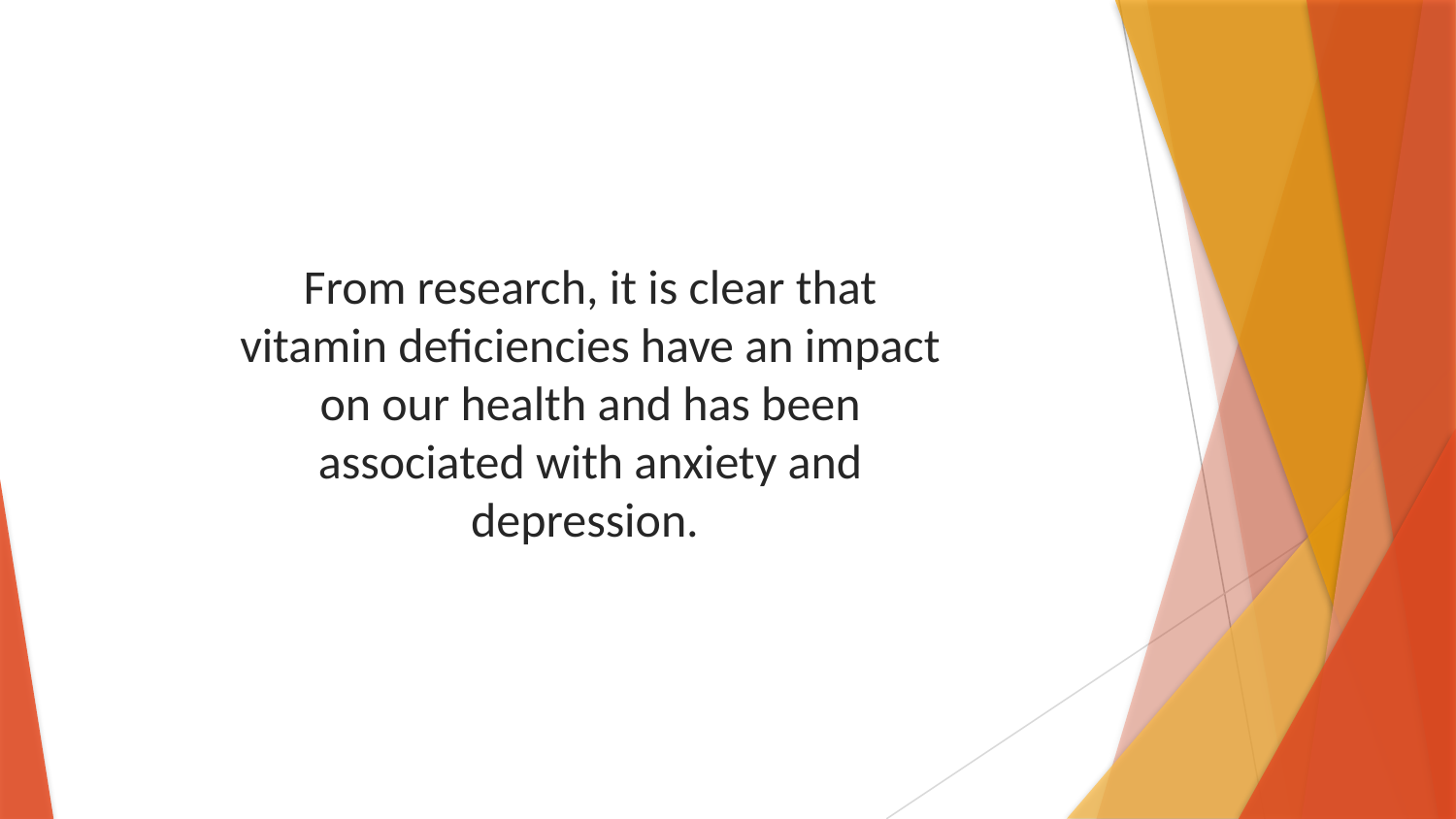

From research, it is clear that vitamin deficiencies have an impact on our health and has been associated with anxiety and depression.